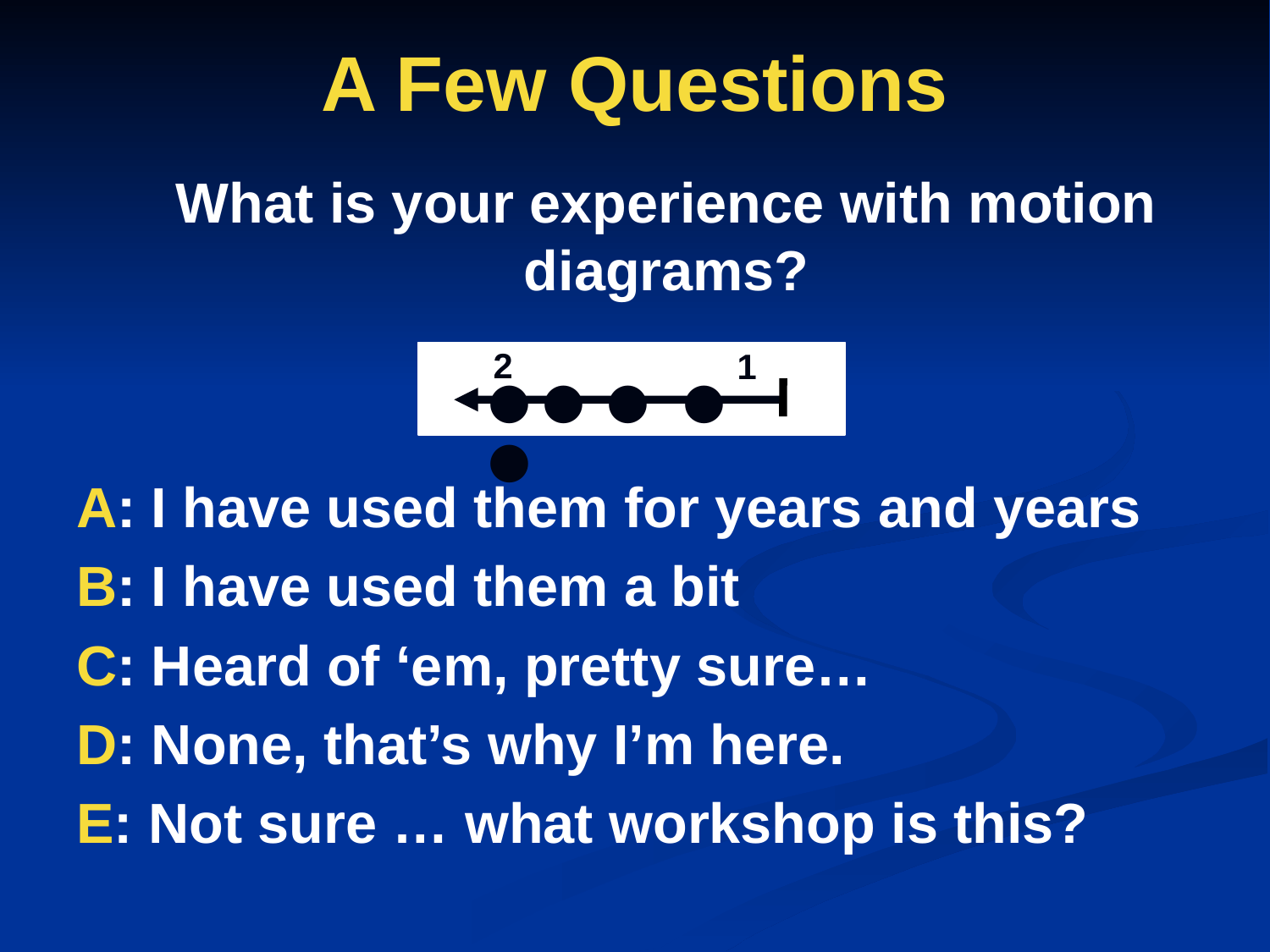

# A Few Questions
What is your experience with motion diagrams?

A: I have used them for years and years
B: I have used them a bit
C: Heard of ‘em, pretty sure…
D: None, that’s why I’m here.
E: Not sure … what workshop is this?

2
1

● ●  ●   ●    ●